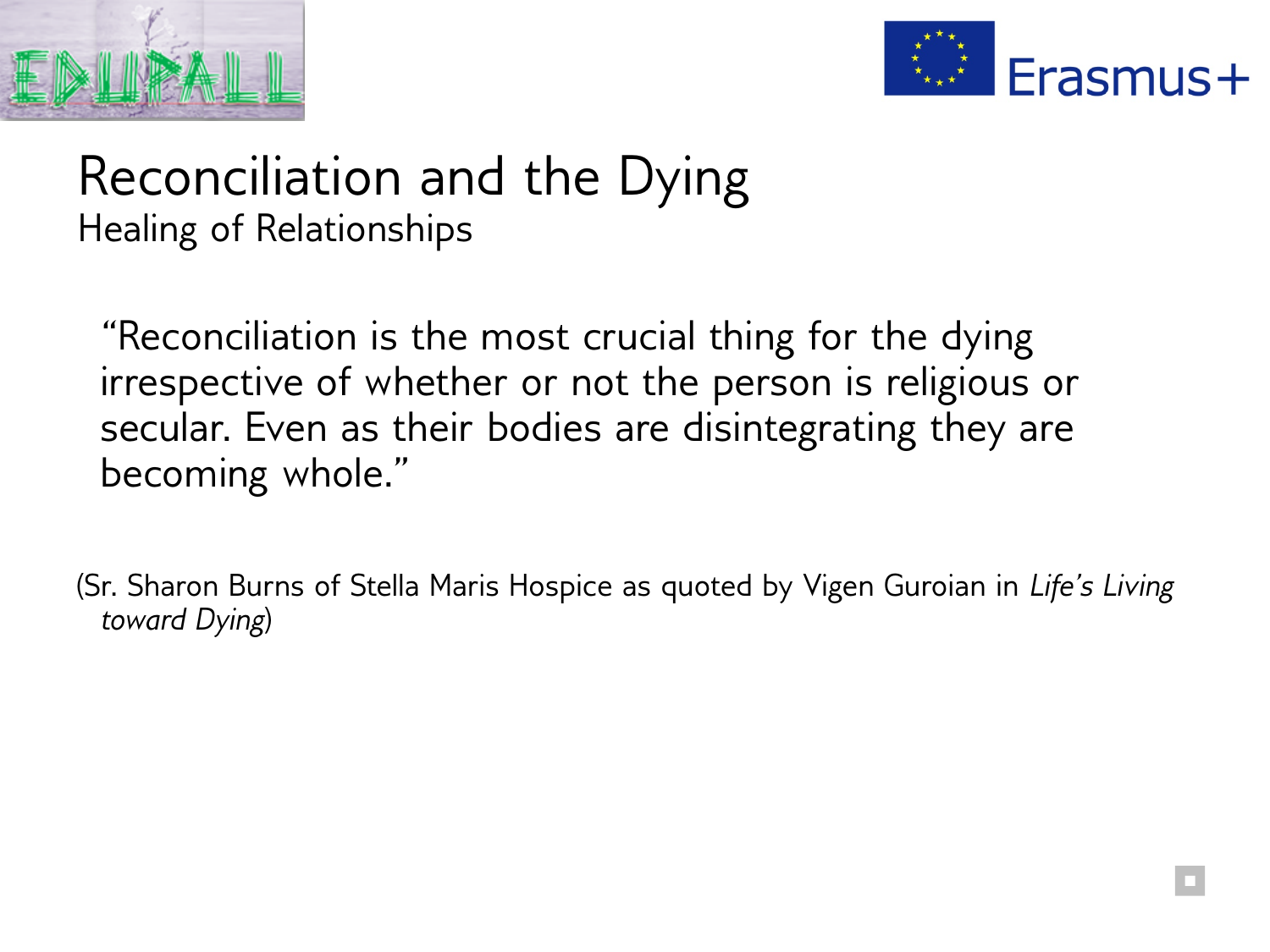

# Reconciliation and the Dying Healing of Relationships
  “Reconciliation is the most crucial thing for the dying irrespective of whether or not the person is religious or secular. Even as their bodies are disintegrating they are becoming whole.”

(Sr. Sharon Burns of Stella Maris Hospice as quoted by Vigen Guroian in Life’s Living toward Dying)